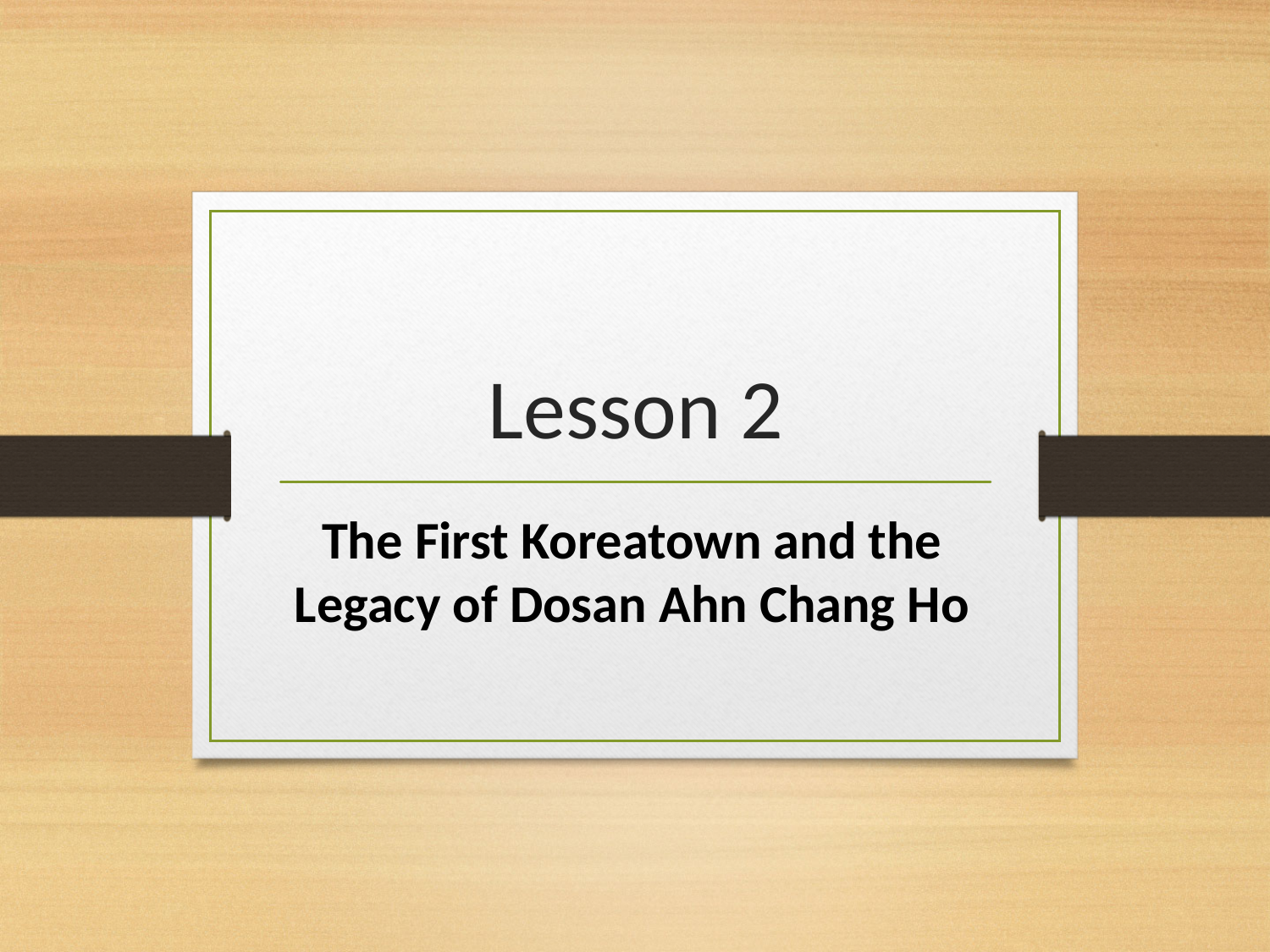

# Lesson 2

The First Koreatown and the Legacy of Dosan Ahn Chang Ho